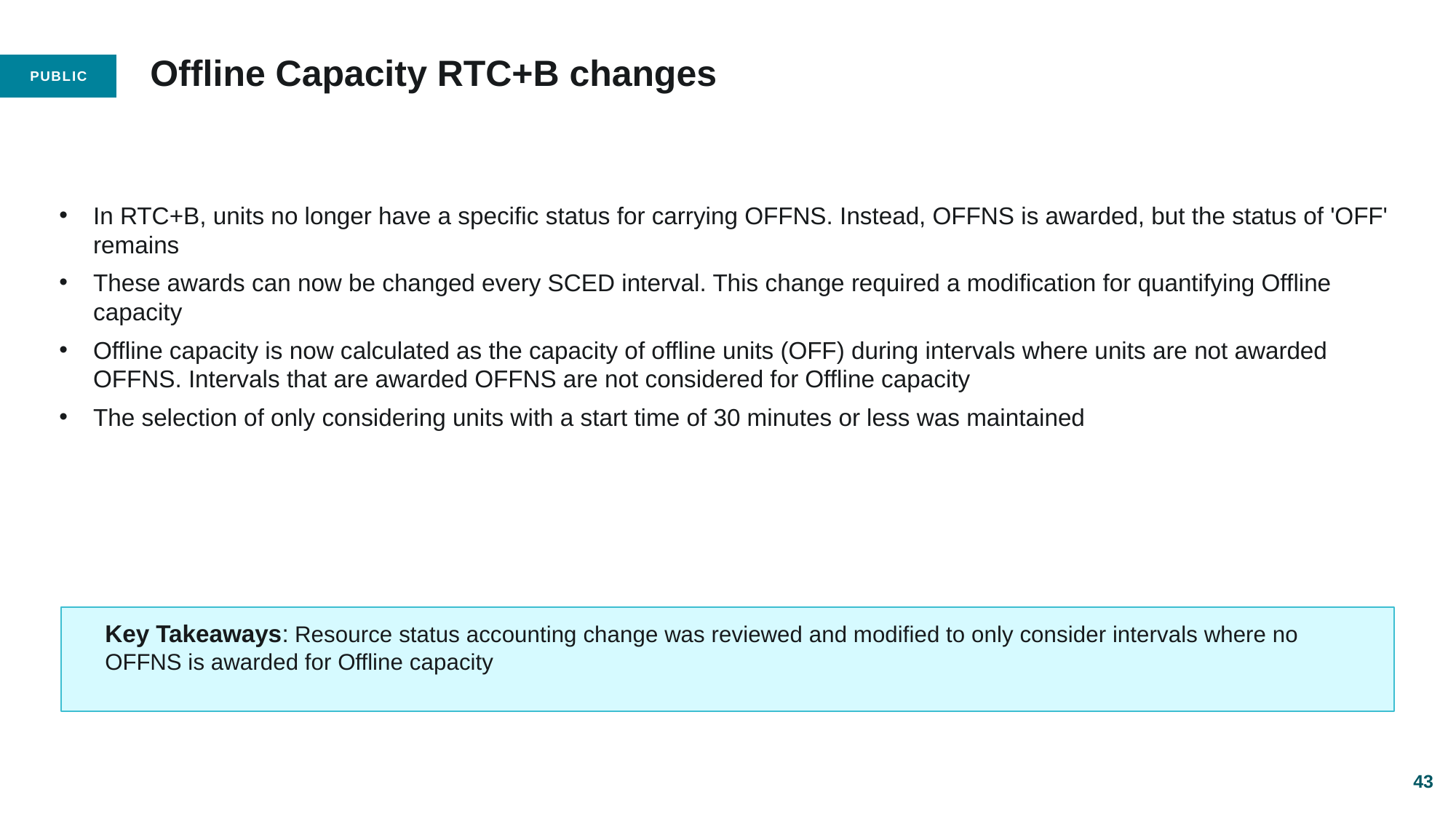

# Offline Capacity RTC+B changes
In RTC+B, units no longer have a specific status for carrying OFFNS. Instead, OFFNS is awarded, but the status of 'OFF' remains
These awards can now be changed every SCED interval. This change required a modification for quantifying Offline capacity
Offline capacity is now calculated as the capacity of offline units (OFF) during intervals where units are not awarded OFFNS. Intervals that are awarded OFFNS are not considered for Offline capacity
The selection of only considering units with a start time of 30 minutes or less was maintained
Key Takeaways: Resource status accounting change was reviewed and modified to only consider intervals where no OFFNS is awarded for Offline capacity
43